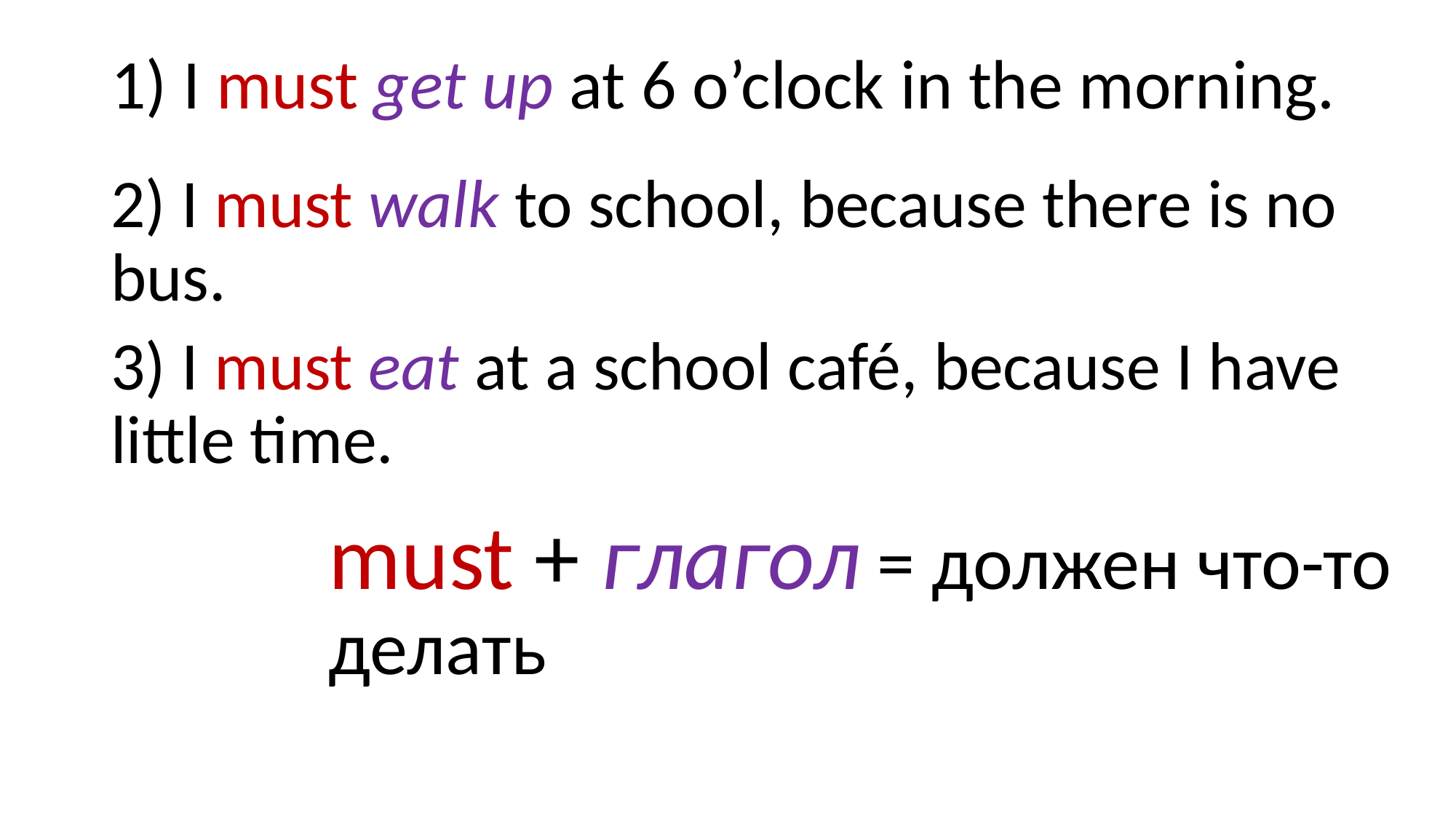

1) I must get up at 6 o’clock in the morning.
2) I must walk to school, because there is no bus.
3) I must eat at a school café, because I have little time.
must + глагол = должен что-то делать